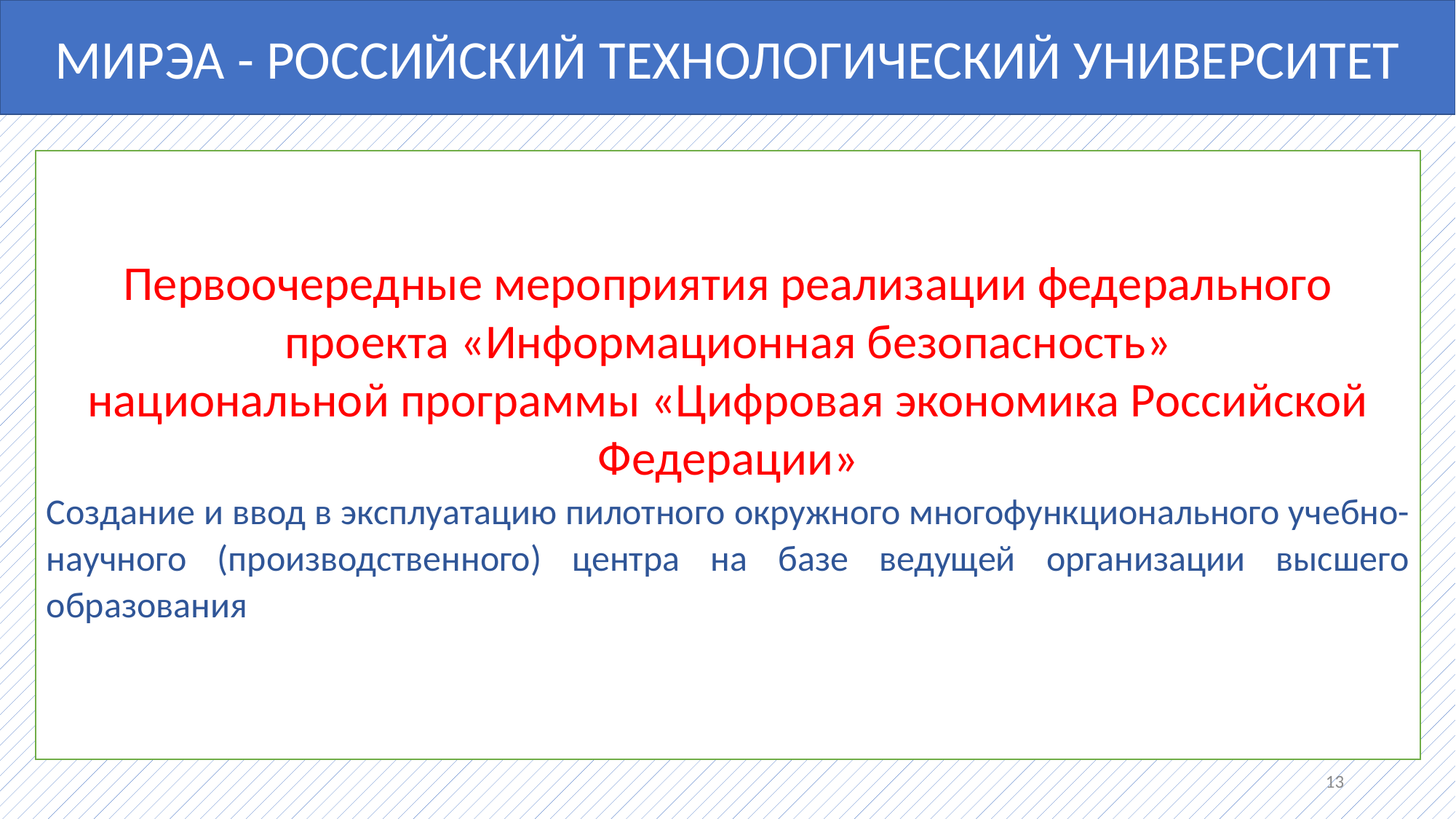

МИРЭА - РОССИЙСКИЙ ТЕХНОЛОГИЧЕСКИЙ УНИВЕРСИТЕТ
Первоочередные мероприятия реализации федерального проекта «Информационная безопасность»
национальной программы «Цифровая экономика Российской Федерации»
Создание и ввод в эксплуатацию пилотного окружного многофункционального учебно-научного (производственного) центра на базе ведущей организации высшего образования

13